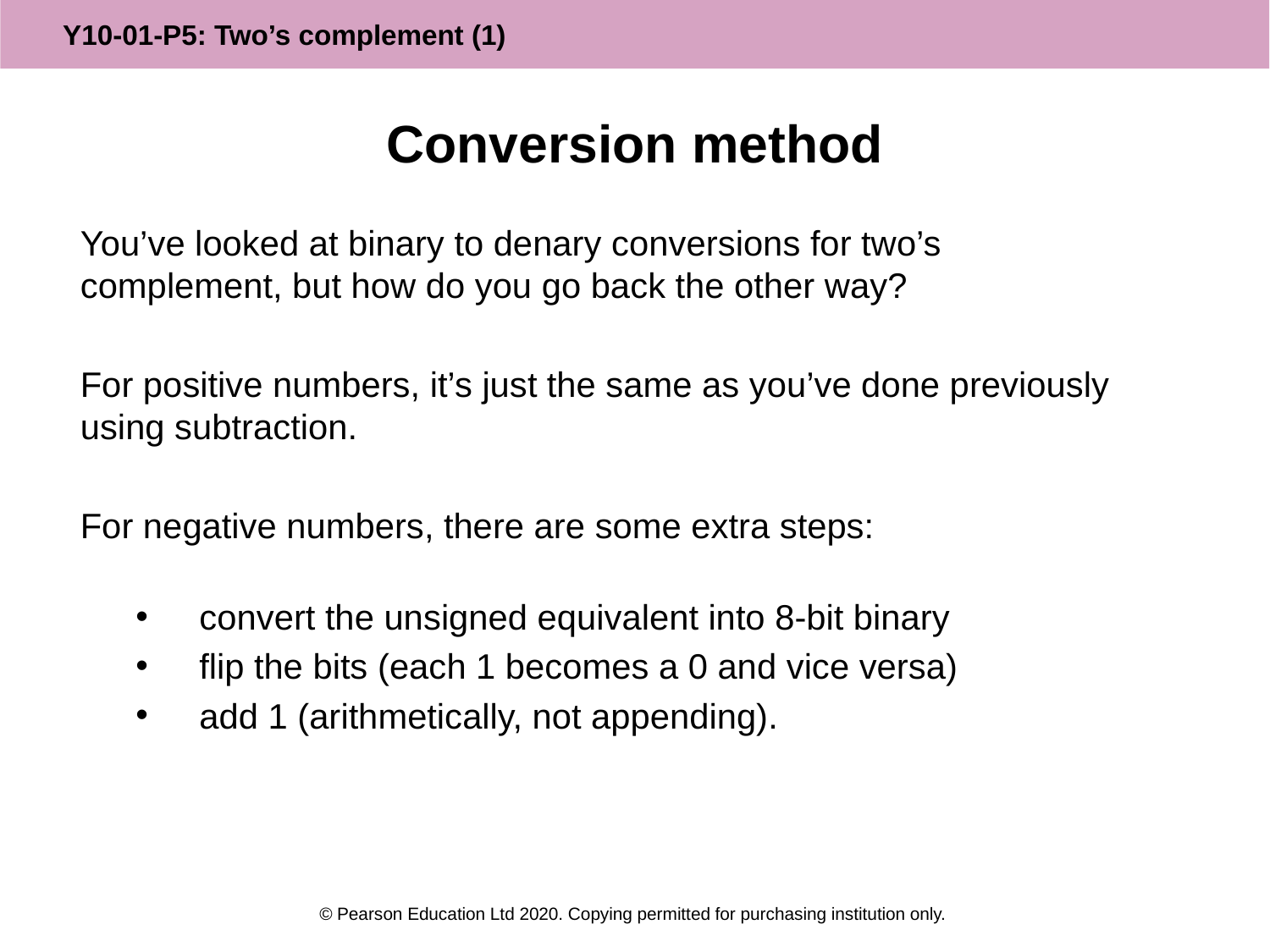

# Conversion method
You’ve looked at binary to denary conversions for two’s complement, but how do you go back the other way?

For positive numbers, it’s just the same as you’ve done previously using subtraction.

For negative numbers, there are some extra steps:
convert the unsigned equivalent into 8-bit binary
flip the bits (each 1 becomes a 0 and vice versa)
add 1 (arithmetically, not appending).

© Pearson Education Ltd 2020. Copying permitted for purchasing institution only.